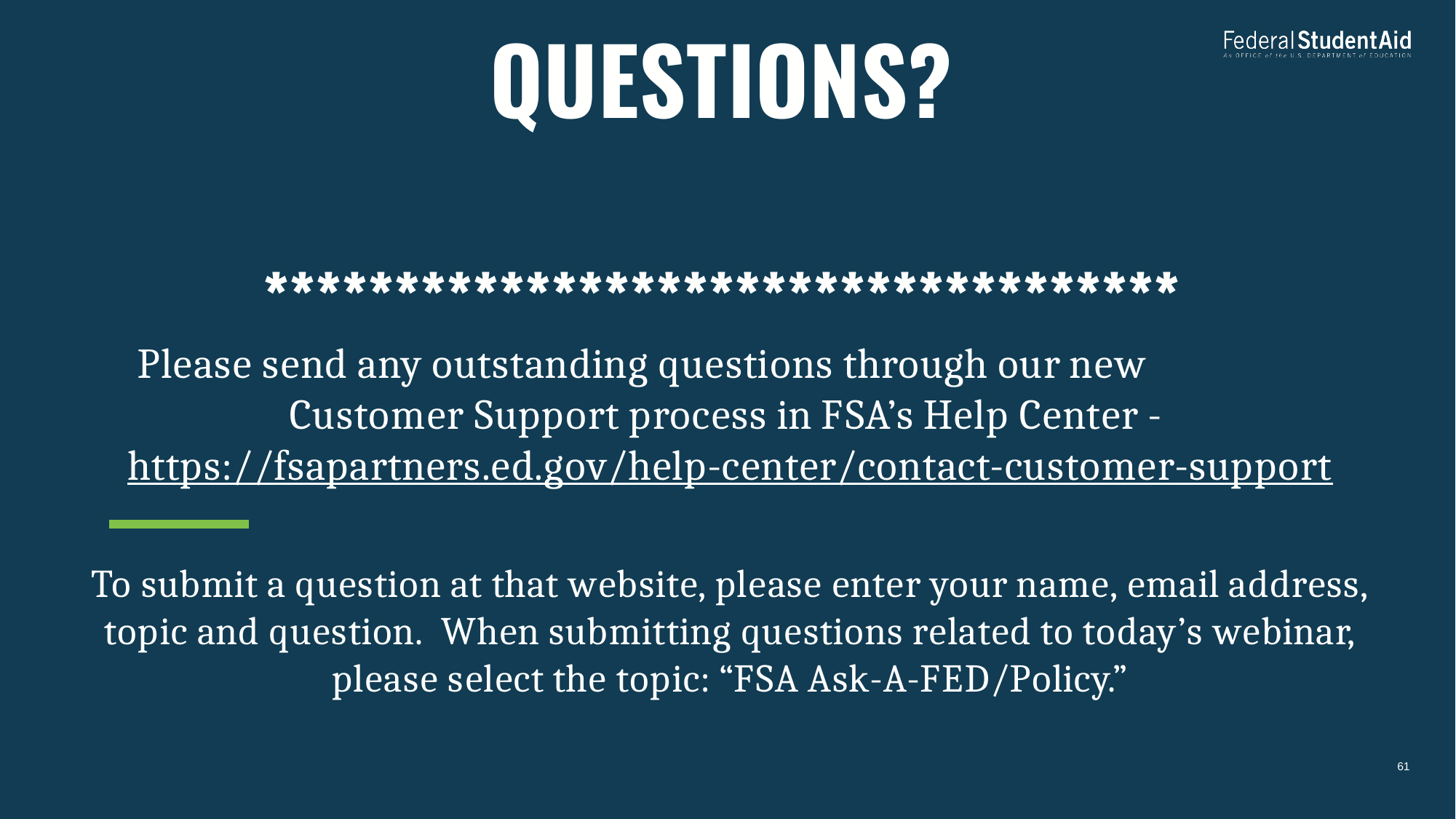

# Questions? ***********************************
Please send any outstanding questions through our new                    Customer Support process in FSA’s Help Center - https://fsapartners.ed.gov/help-center/contact-customer-support

To submit a question at that website, please enter your name, email address, topic and question.  When submitting questions related to today’s webinar, please select the topic: “FSA Ask-A-FED/Policy.”
61